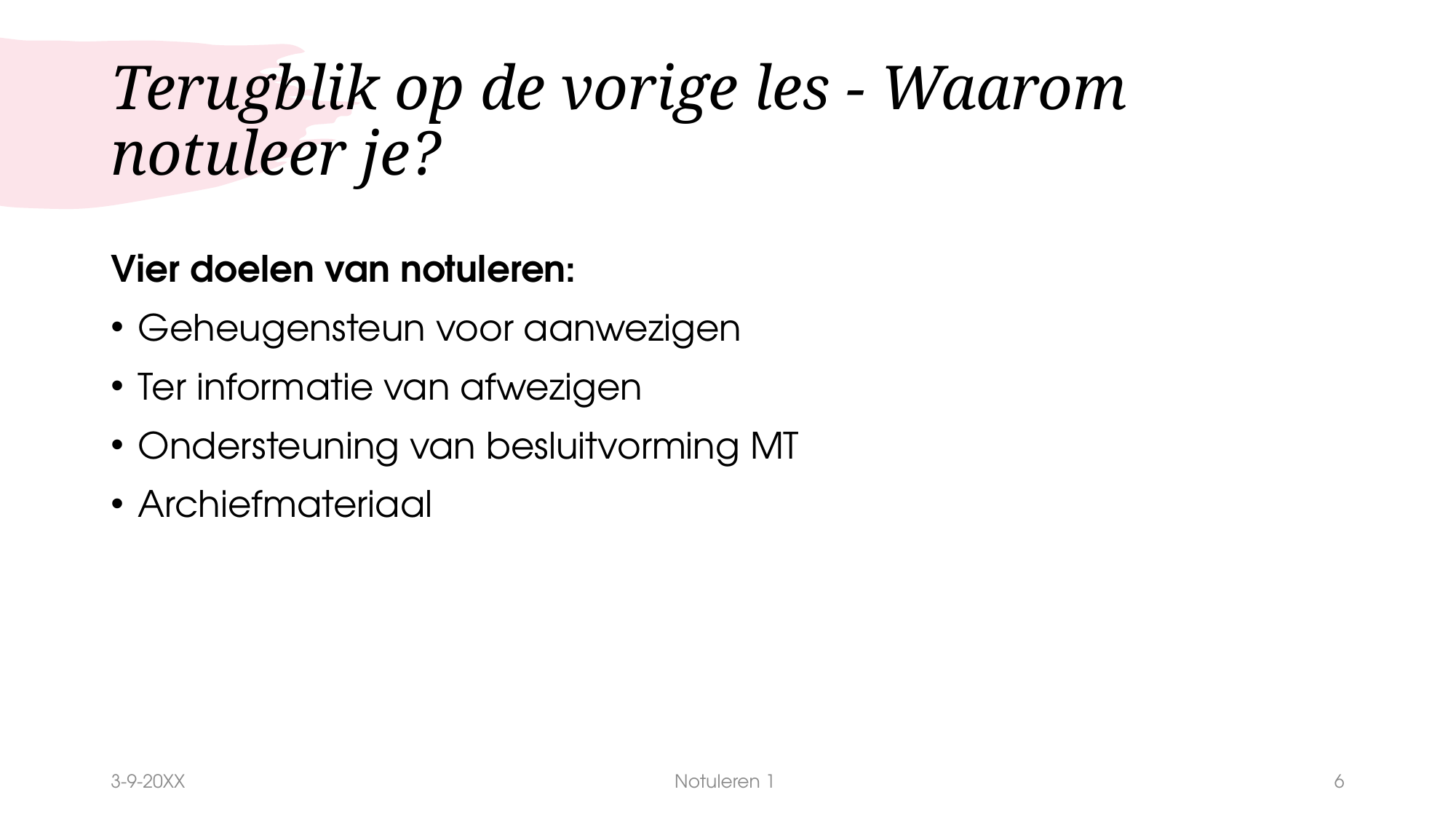

# Terugblik op de vorige les - Waarom notuleer je?
Vier doelen van notuleren:
Geheugensteun voor aanwezigen
Ter informatie van afwezigen
Ondersteuning van besluitvorming MT
Archiefmateriaal

3-9-20XX
Notuleren 1
6